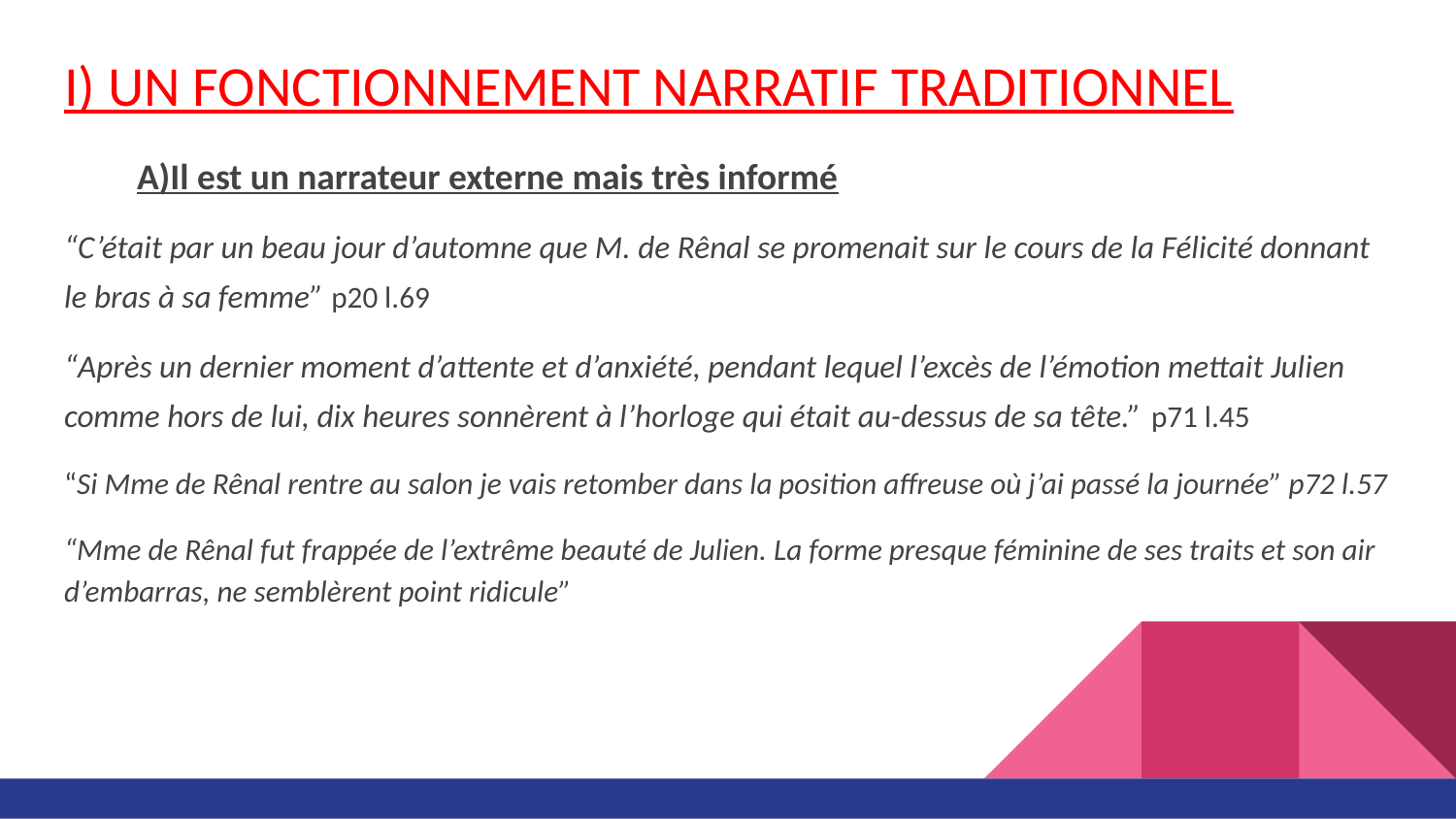

# I) UN FONCTIONNEMENT NARRATIF TRADITIONNEL
A)Il est un narrateur externe mais très informé
“C’était par un beau jour d’automne que M. de Rênal se promenait sur le cours de la Félicité donnant le bras à sa femme” p20 l.69
“Après un dernier moment d’attente et d’anxiété, pendant lequel l’excès de l’émotion mettait Julien comme hors de lui, dix heures sonnèrent à l’horloge qui était au-dessus de sa tête.” p71 l.45
“Si Mme de Rênal rentre au salon je vais retomber dans la position affreuse où j’ai passé la journée” p72 l.57
“Mme de Rênal fut frappée de l’extrême beauté de Julien. La forme presque féminine de ses traits et son air d’embarras, ne semblèrent point ridicule”